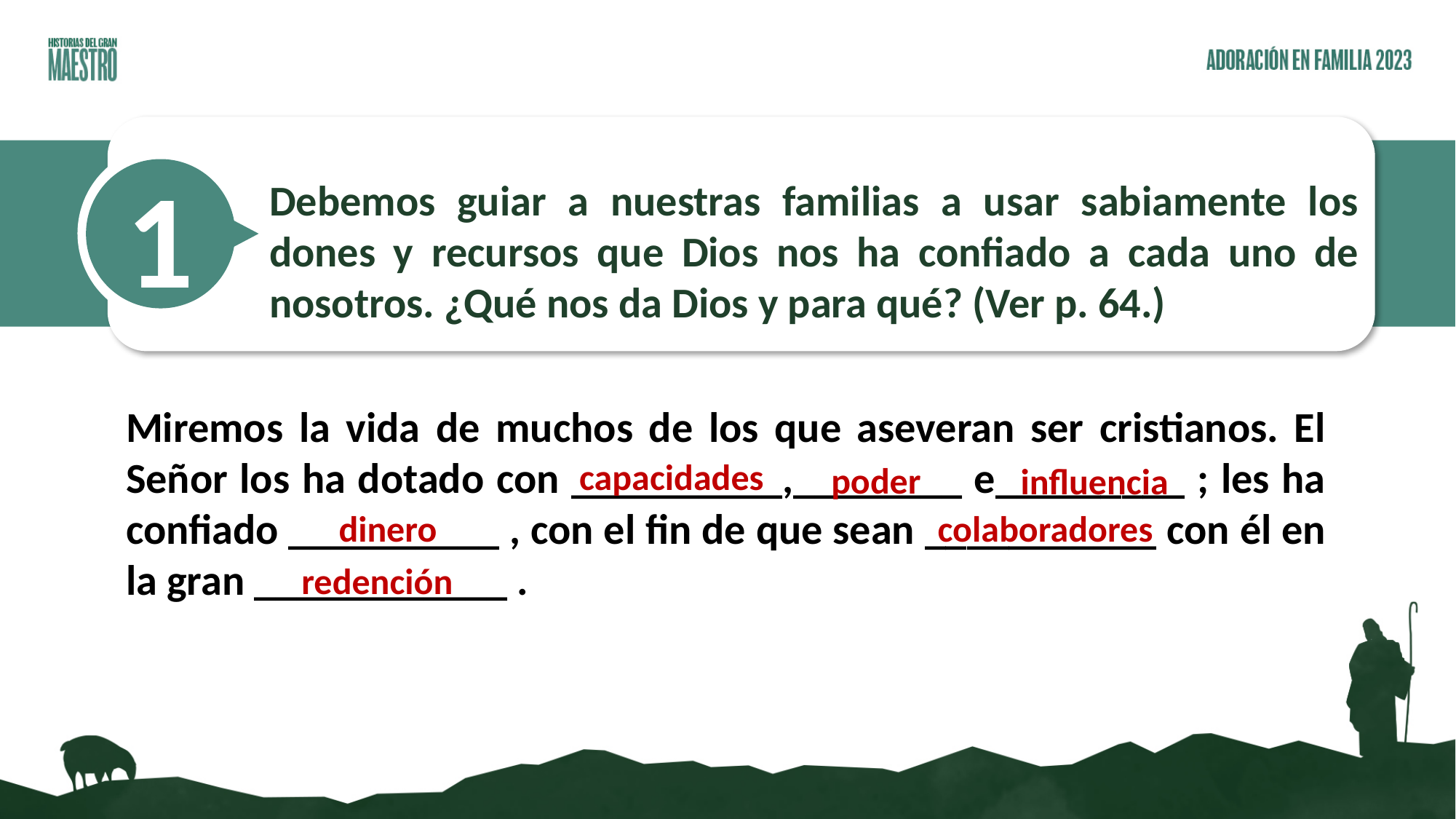

1

Debemos guiar a nuestras familias a usar sabiamente los dones y recursos que Dios nos ha confiado a cada uno de nosotros. ¿Qué nos da Dios y para qué? (Ver p. 64.)
Miremos la vida de muchos de los que aseveran ser cristianos. El Señor los ha dotado con __________,________ e_________ ; les ha confiado __________ , con el fin de que sean ___________ con él en la gran ____________ .
capacidades
poder
influencia
colaboradores
dinero
redención